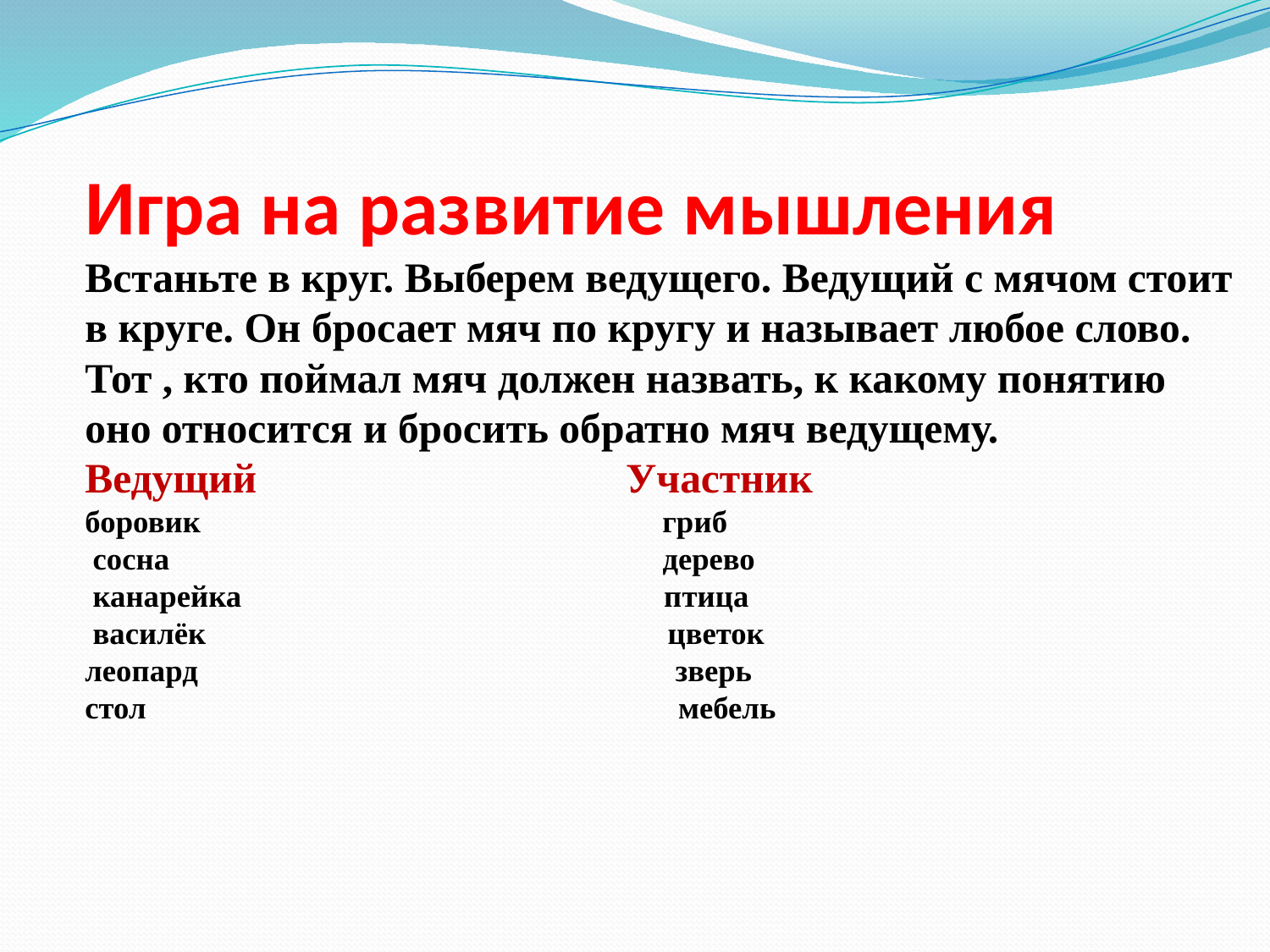

# Игра на развитие мышления Встаньте в круг. Выберем ведущего. Ведущий с мячом стоит в круге. Он бросает мяч по кругу и называет любое слово. Тот , кто поймал мяч должен назвать, к какому понятию оно относится и бросить обратно мяч ведущему. Ведущий                                   Участник боровик                                                           гриб сосна                                                               дерево канарейка                                                      птица василёк                                                           цветок леопард                                                             зверь стол                                                                    мебель